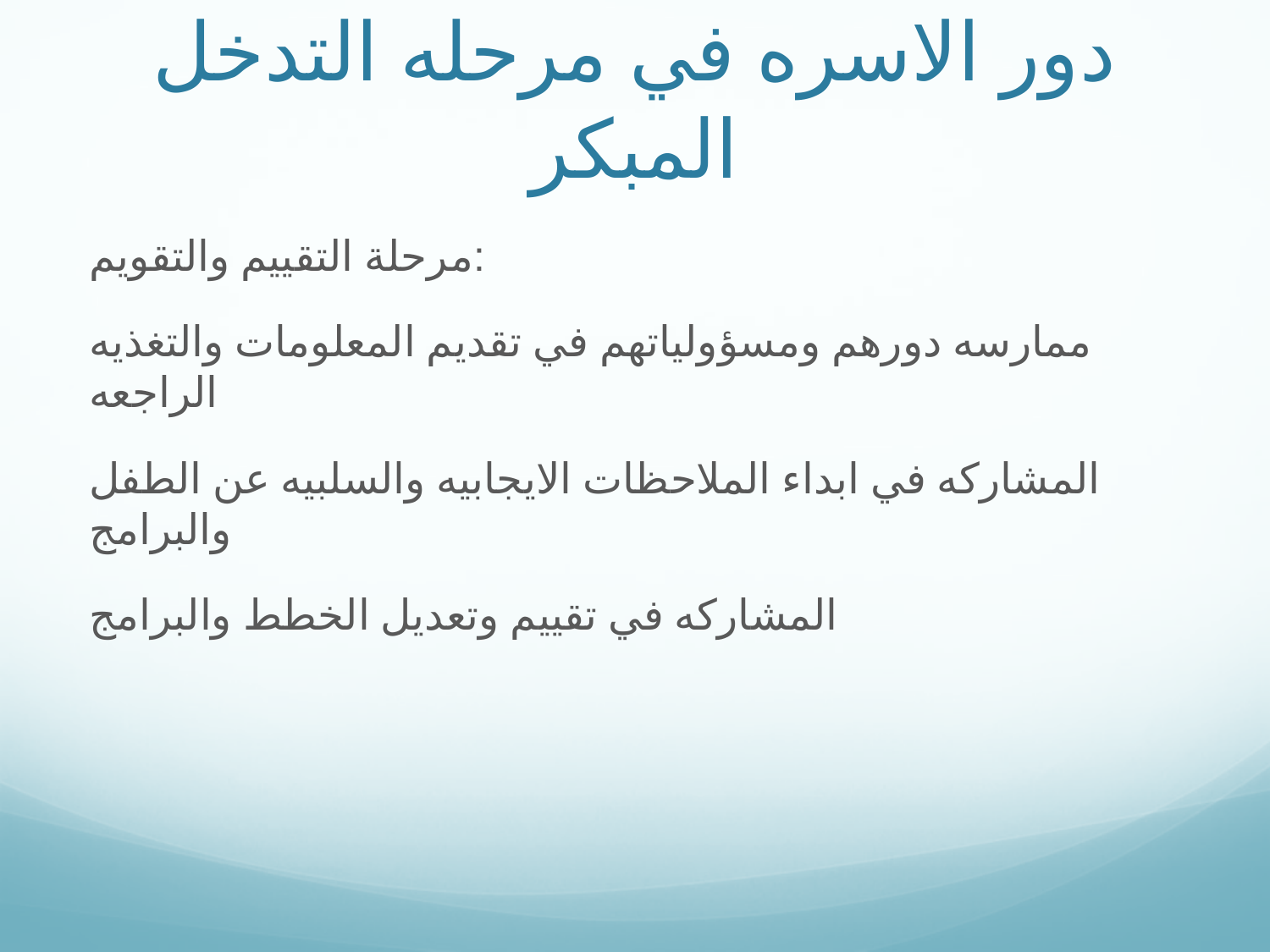

# دور الاسره في مرحله التدخل المبكر
مرحلة التقييم والتقويم:
ممارسه دورهم ومسؤولياتهم في تقديم المعلومات والتغذيه الراجعه
المشاركه في ابداء الملاحظات الايجابيه والسلبيه عن الطفل والبرامج
المشاركه في تقييم وتعديل الخطط والبرامج